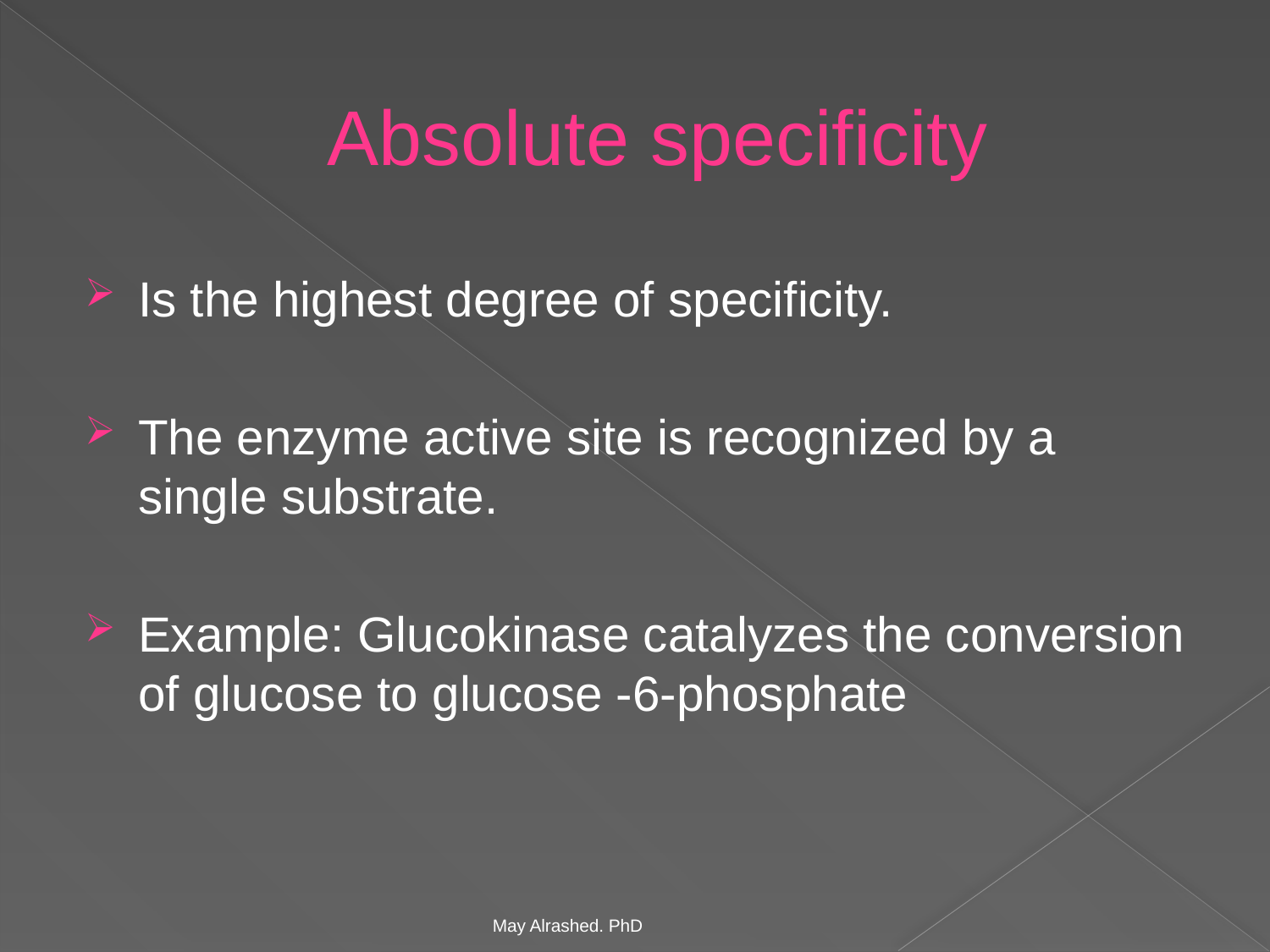

# Absolute specificity
Is the highest degree of specificity.

The enzyme active site is recognized by a single substrate.

Example: Glucokinase catalyzes the conversion of glucose to glucose -6-phosphate

May Alrashed. PhD